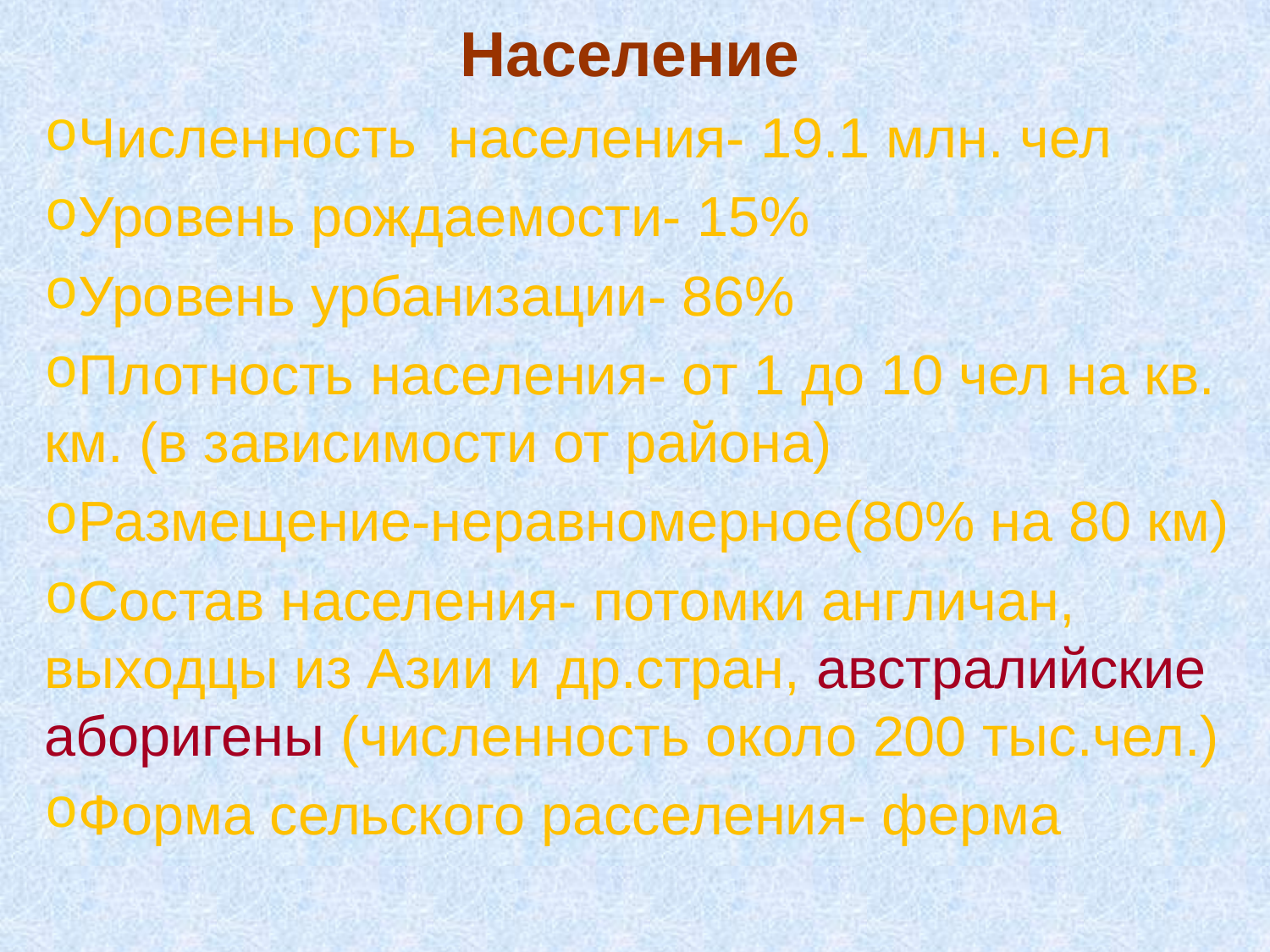

# Население
Численность  населения- 19.1 млн. чел
Уровень рождаемости- 15%
Уровень урбанизации- 86%
Плотность населения- от 1 до 10 чел на кв. км. (в зависимости от района)
Размещение-неравномерное(80% на 80 км)
Состав населения- потомки англичан, выходцы из Азии и др.стран, австралийские аборигены (численность около 200 тыс.чел.)
Форма сельского расселения- ферма